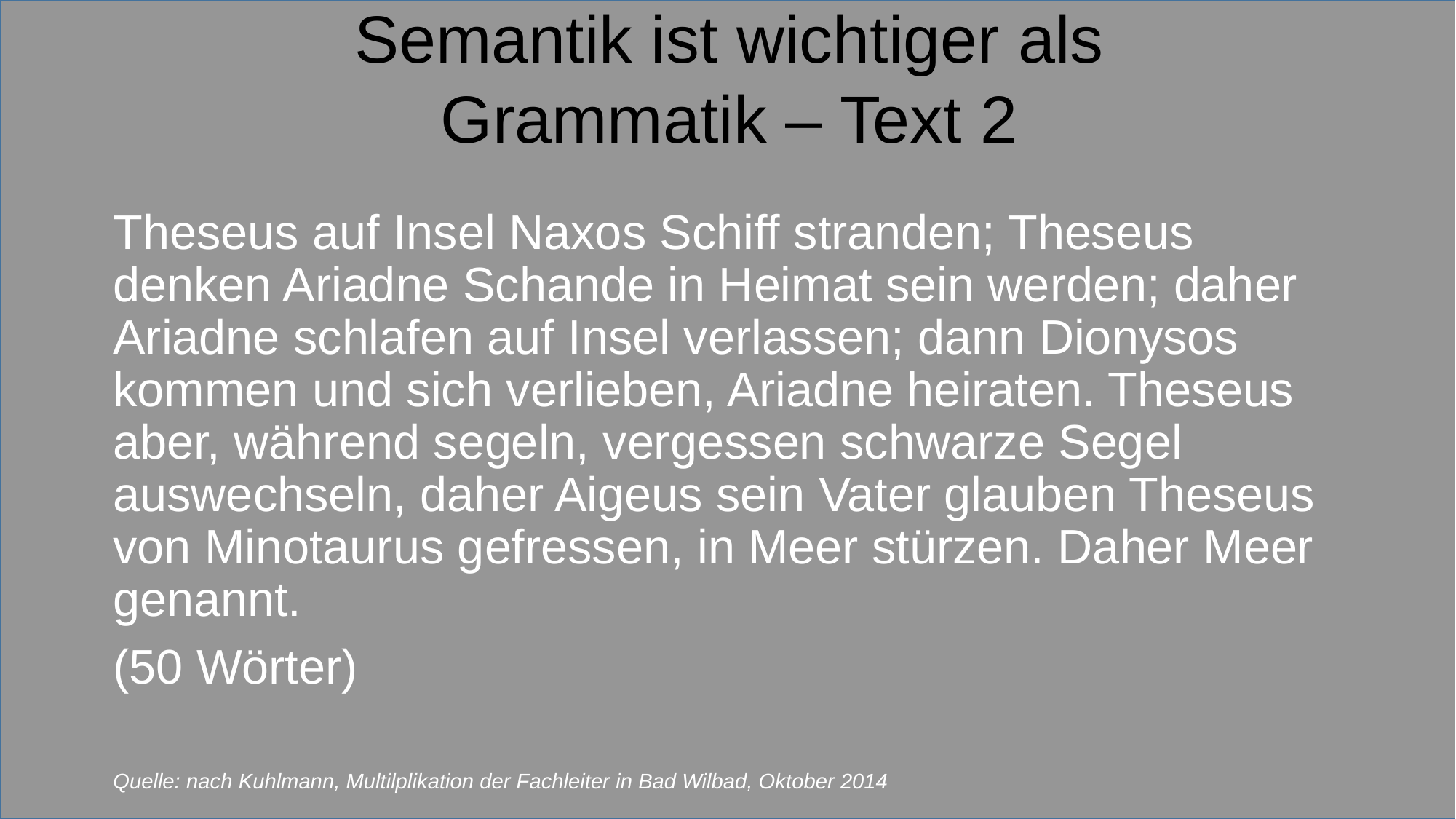

Semantik ist wichtiger als Grammatik – Text 2
Theseus auf Insel Naxos Schiff stranden; Theseus denken Ariadne Schande in Heimat sein werden; daher Ariadne schlafen auf Insel verlassen; dann Dionysos kommen und sich verlieben, Ariadne heiraten. Theseus aber, während segeln, vergessen schwarze Segel auswechseln, daher Aigeus sein Vater glauben Theseus von Minotaurus gefressen, in Meer stürzen. Daher Meer genannt.
(50 Wörter)

Quelle: nach Kuhlmann, Multilplikation der Fachleiter in Bad Wilbad, Oktober 2014